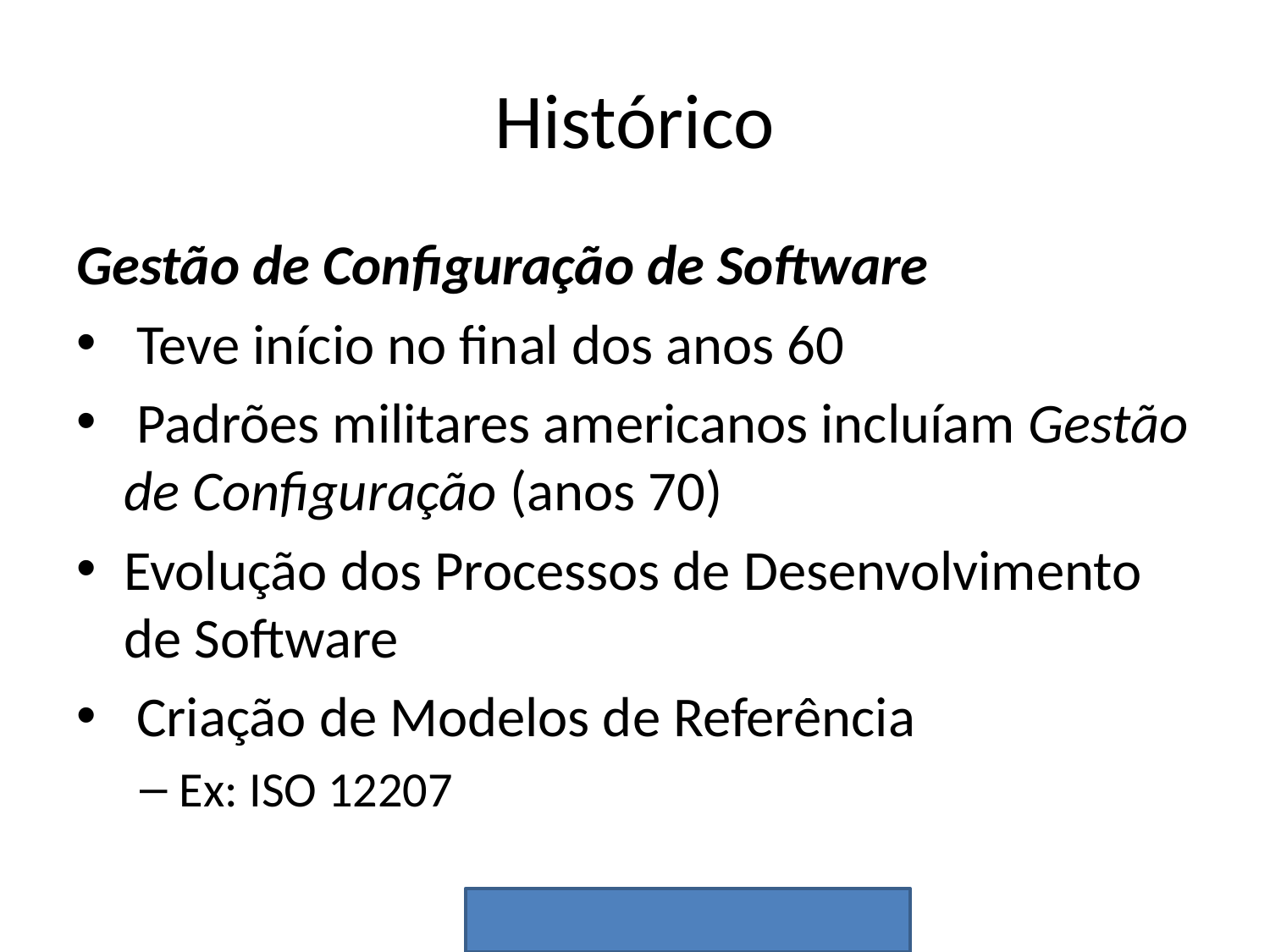

# Histórico
Gestão de Configuração de Software
 Teve início no final dos anos 60
 Padrões militares americanos incluíam Gestão de Configuração (anos 70)
Evolução dos Processos de Desenvolvimento de Software
 Criação de Modelos de Referência
Ex: ISO 12207